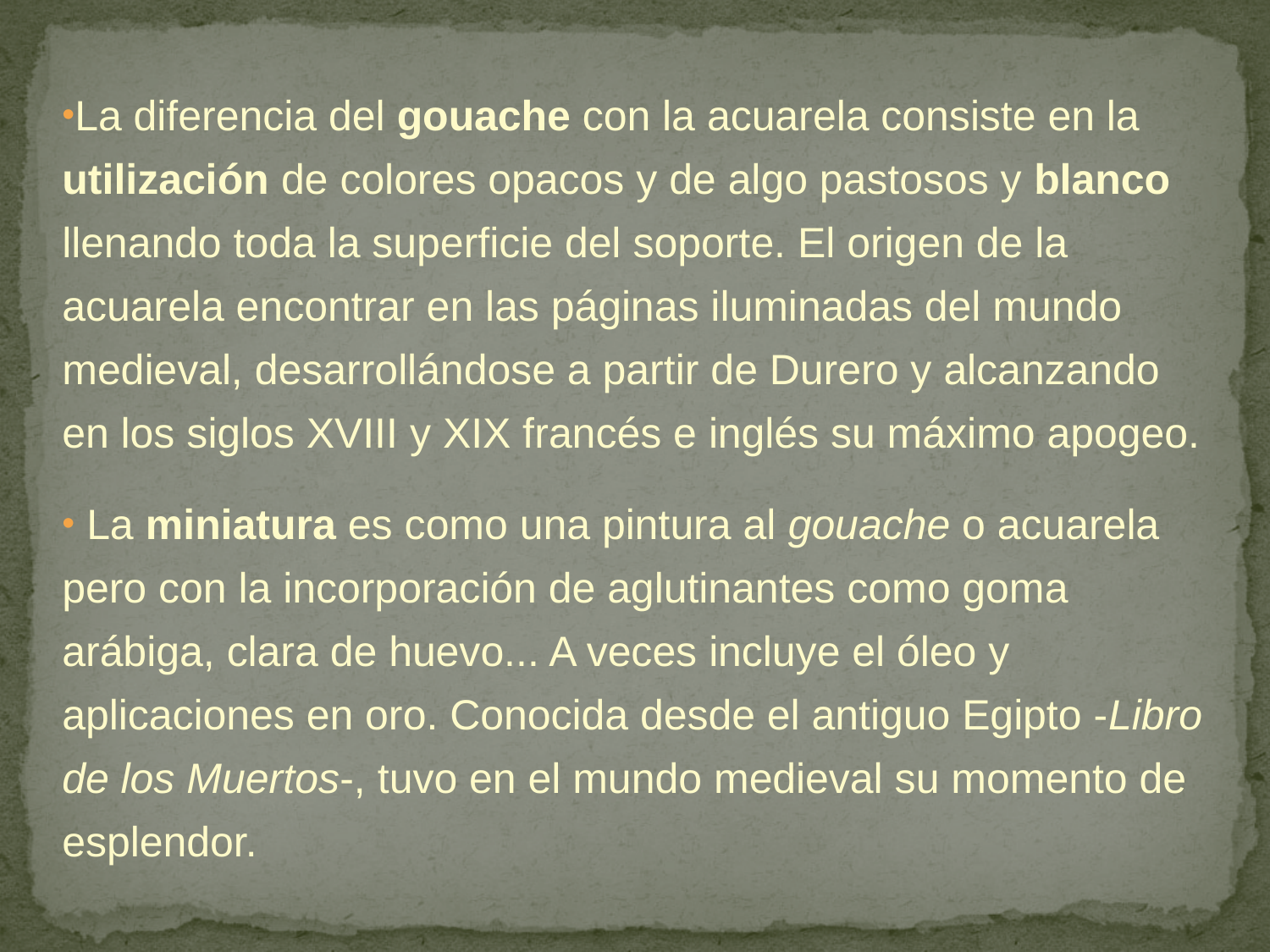

La diferencia del gouache con la acuarela consiste en la utilización de colores opacos y de algo pastosos y blanco llenando toda la superficie del soporte. El origen de la acuarela encontrar en las páginas iluminadas del mundo medieval, desarrollándose a partir de Durero y alcanzando en los siglos XVIII y XIX francés e inglés su máximo apogeo.
 La miniatura es como una pintura al gouache o acuarela pero con la incorporación de aglutinantes como goma arábiga, clara de huevo... A veces incluye el óleo y aplicaciones en oro. Conocida desde el antiguo Egipto -Libro de los Muertos-, tuvo en el mundo medieval su momento de esplendor.